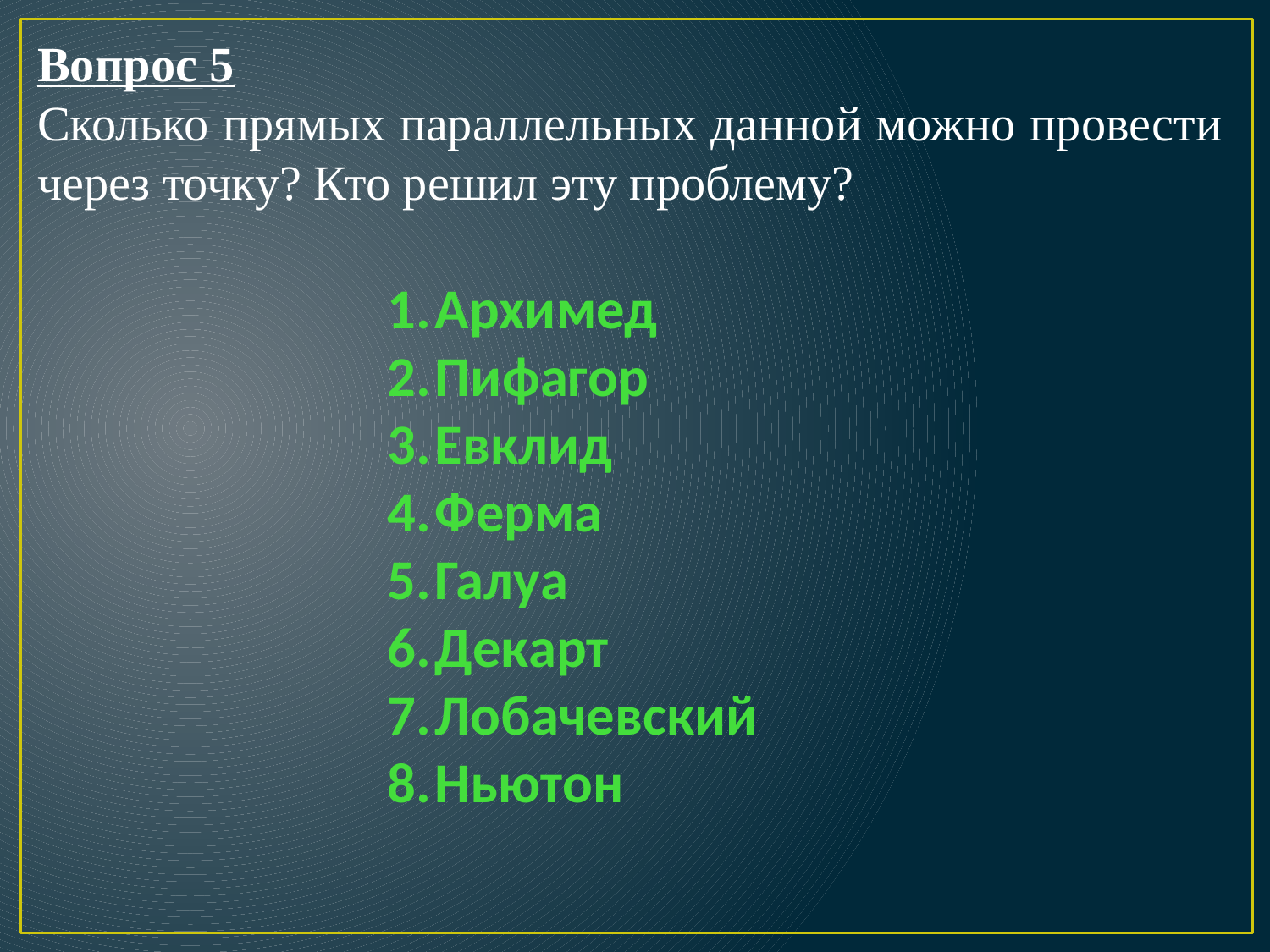

Вопрос 5
Сколько прямых параллельных данной можно провести через точку? Кто решил эту проблему?
Архимед
Пифагор
Евклид
Ферма
Галуа
Декарт
Лобачевский
Ньютон